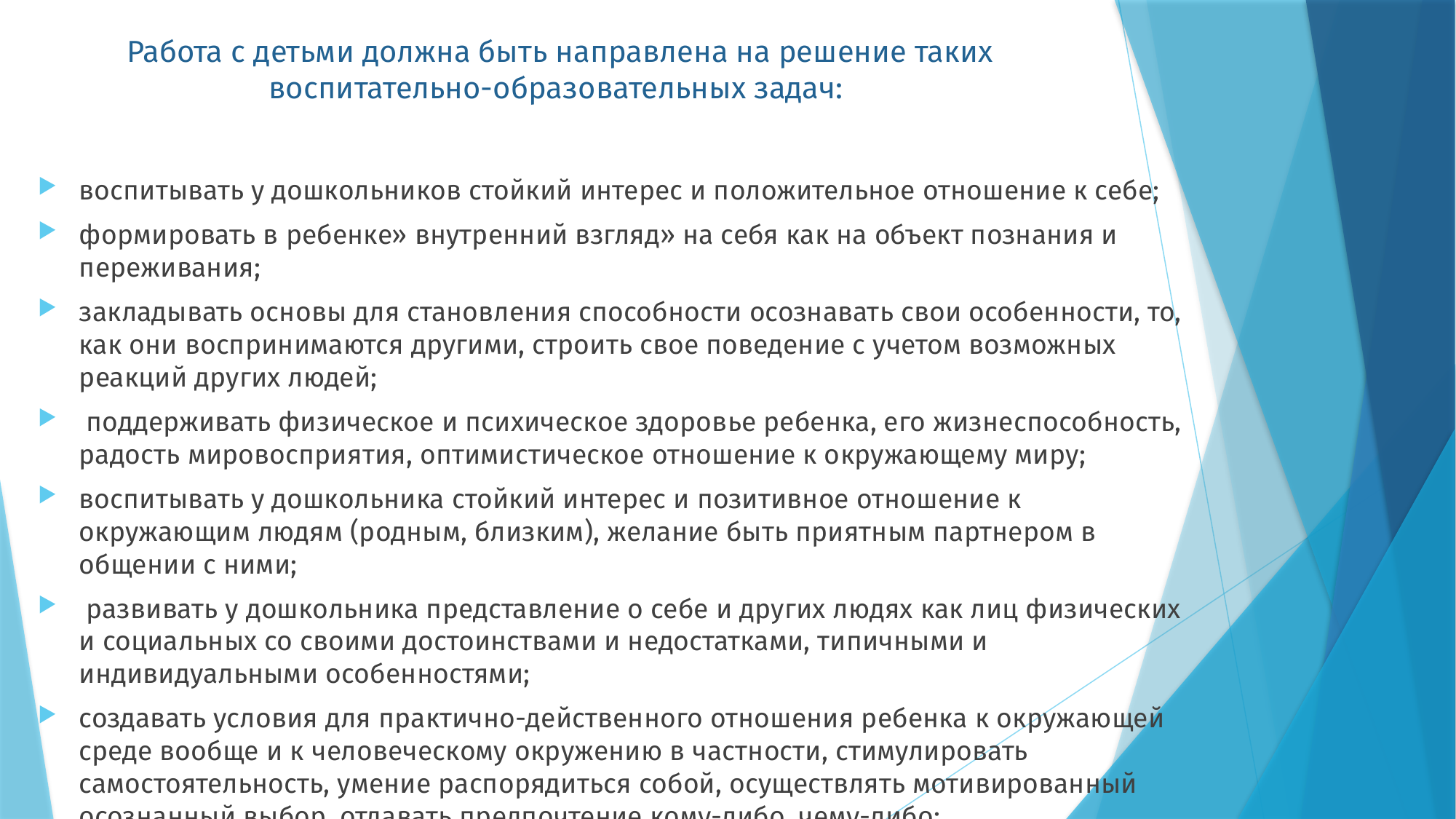

# Работа с детьми должна быть направлена на решение таких воспитательно-образовательных задач:

воспитывать у дошкольников стойкий интерес и положительное отношение к себе;
формировать в ребенке» внутренний взгляд» на себя как на объект познания и переживания;
закладывать основы для становления способности осознавать свои особенности, то, как они воспринимаются другими, строить свое поведение с учетом возможных реакций других людей;
 поддерживать физическое и психическое здоровье ребенка, его жизнеспособность, радость мировосприятия, оптимистическое отношение к окружающему миру;
воспитывать у дошкольника стойкий интерес и позитивное отношение к окружающим людям (родным, близким), желание быть приятным партнером в общении с ними;
 развивать у дошкольника представление о себе и других людях как лиц физических и социальных со своими достоинствами и недостатками, типичными и индивидуальными особенностями;
создавать условия для практично-действенного отношения ребенка к окружающей среде вообще и к человеческому окружению в частности, стимулировать самостоятельность, умение распорядиться собой, осуществлять мотивированный осознанный выбор, отдавать предпочтение кому-либо, чему-либо;